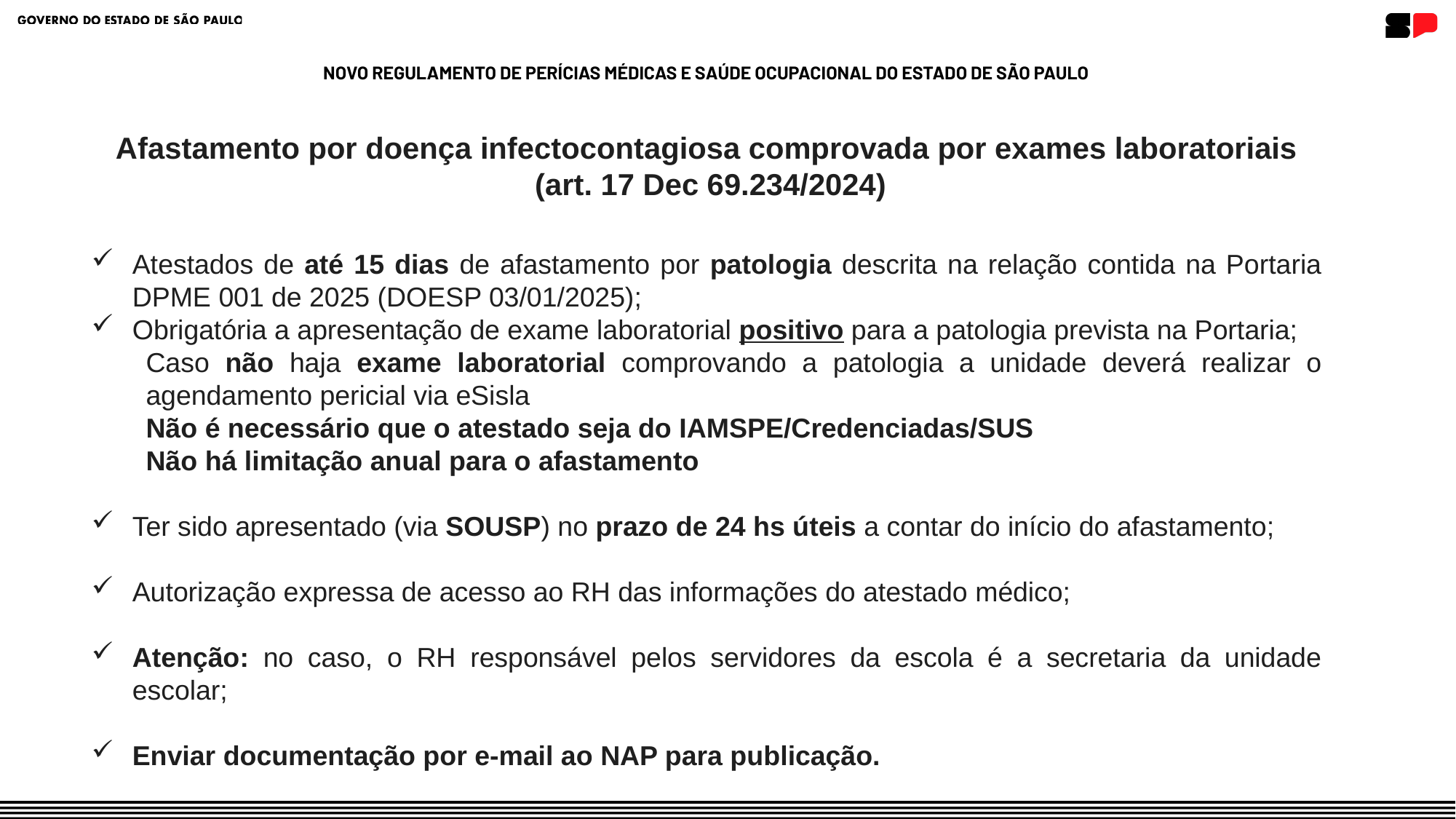

NOVO REGULAMENTO DE PERÍCIAS MÉDICAS E SAÚDE OCUPACIONAL DO ESTADO DE SÃO PAULO

Afastamento por doença infectocontagiosa comprovada por exames laboratoriais
 (art. 17 Dec 69.234/2024)

Atestados de até 15 dias de afastamento por patologia descrita na relação contida na Portaria DPME 001 de 2025 (DOESP 03/01/2025);
Obrigatória a apresentação de exame laboratorial positivo para a patologia prevista na Portaria;
Caso não haja exame laboratorial comprovando a patologia a unidade deverá realizar o agendamento pericial via eSisla
Não é necessário que o atestado seja do IAMSPE/Credenciadas/SUS
Não há limitação anual para o afastamento

Ter sido apresentado (via SOUSP) no prazo de 24 hs úteis a contar do início do afastamento;

Autorização expressa de acesso ao RH das informações do atestado médico;

Atenção: no caso, o RH responsável pelos servidores da escola é a secretaria da unidade escolar;

Enviar documentação por e-mail ao NAP para publicação.